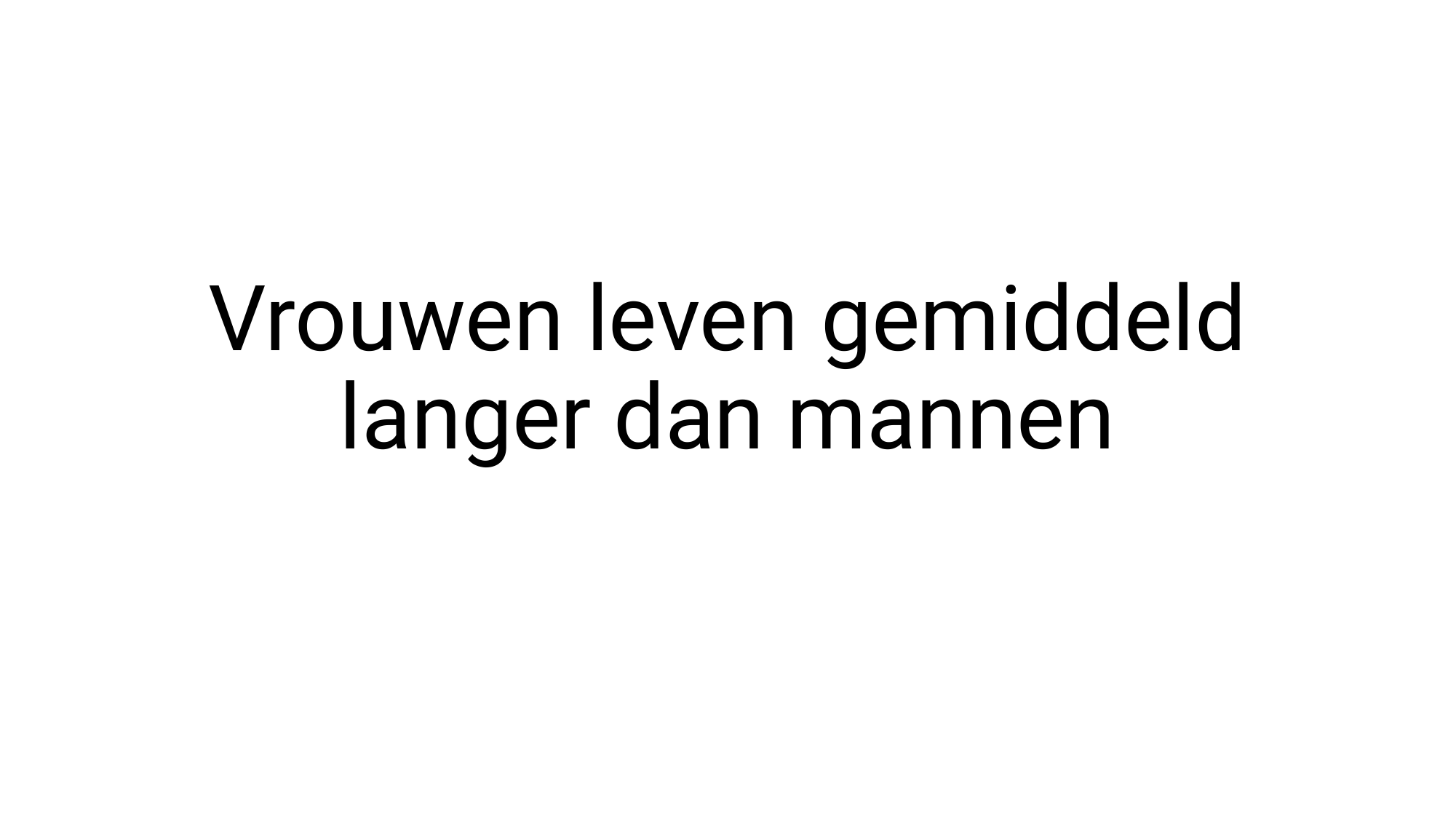

# Vrouwen leven gemiddeld langer dan mannen